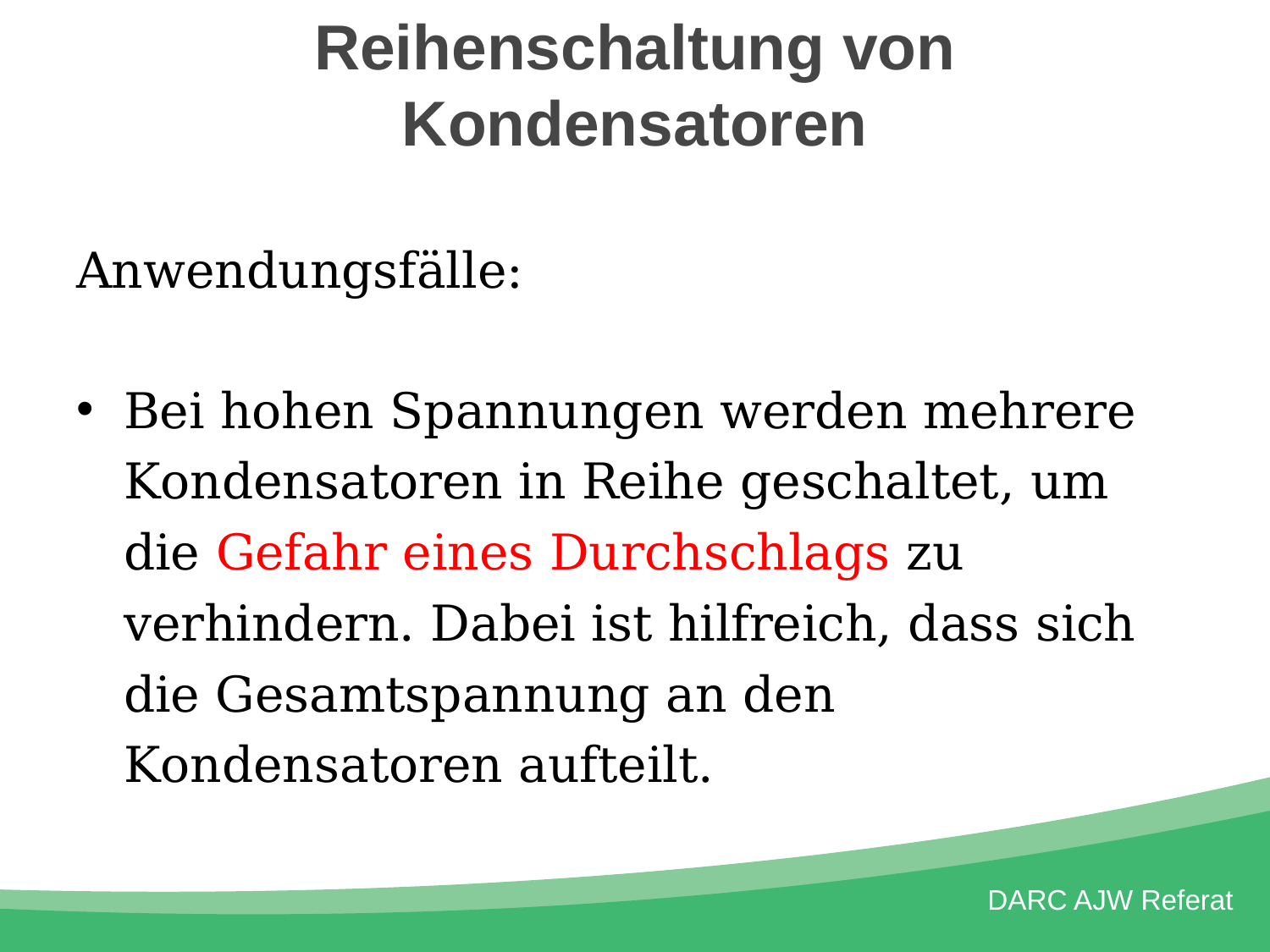

# Reihenschaltung von Kondensatoren
Anwendungsfälle:
Bei hohen Spannungen werden mehrere Kondensatoren in Reihe geschaltet, um die Gefahr eines Durchschlags zu verhindern. Dabei ist hilfreich, dass sich die Gesamtspannung an den Kondensatoren aufteilt.